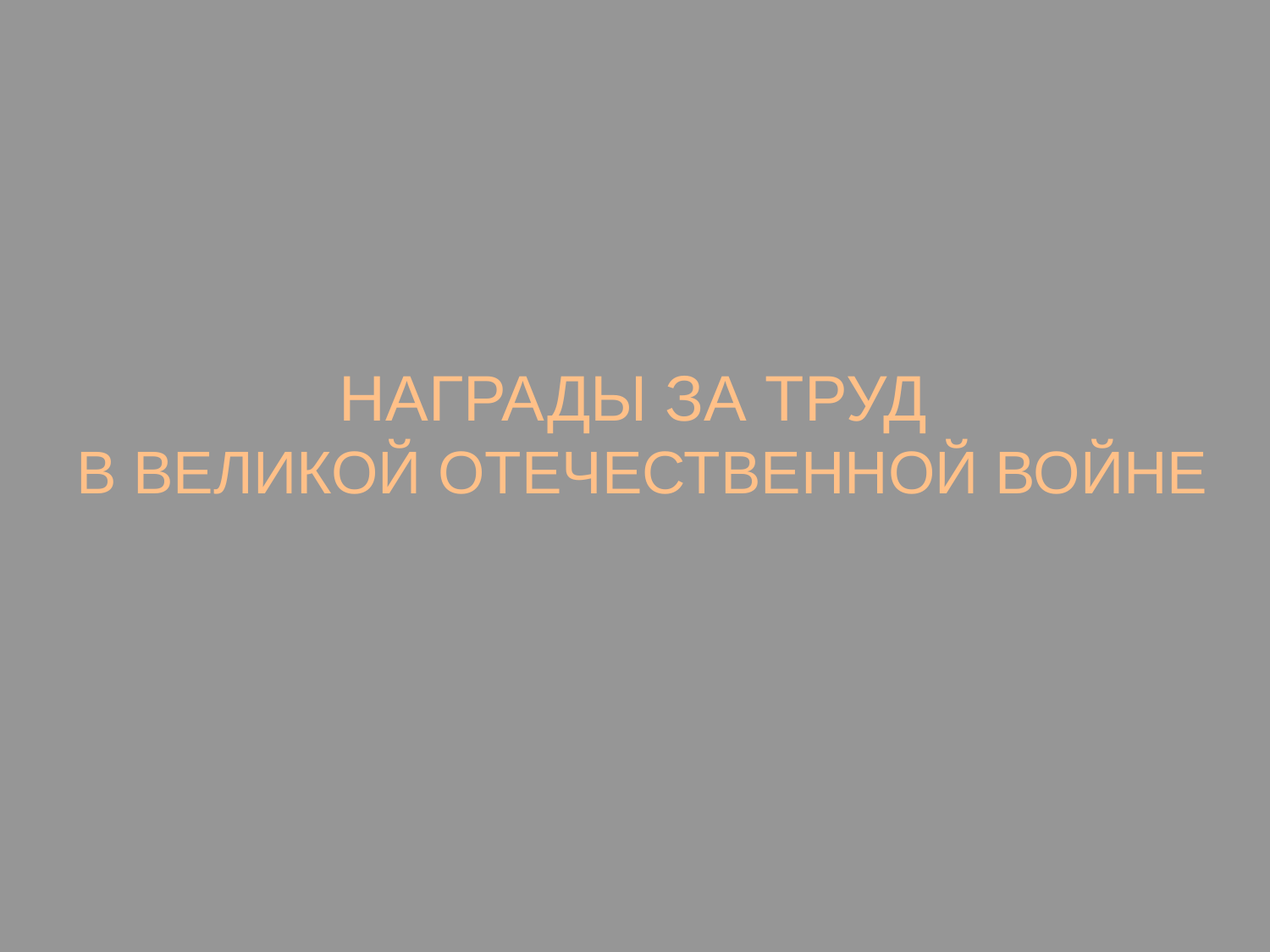

Награды за труд
в Великой Отечественной Войне